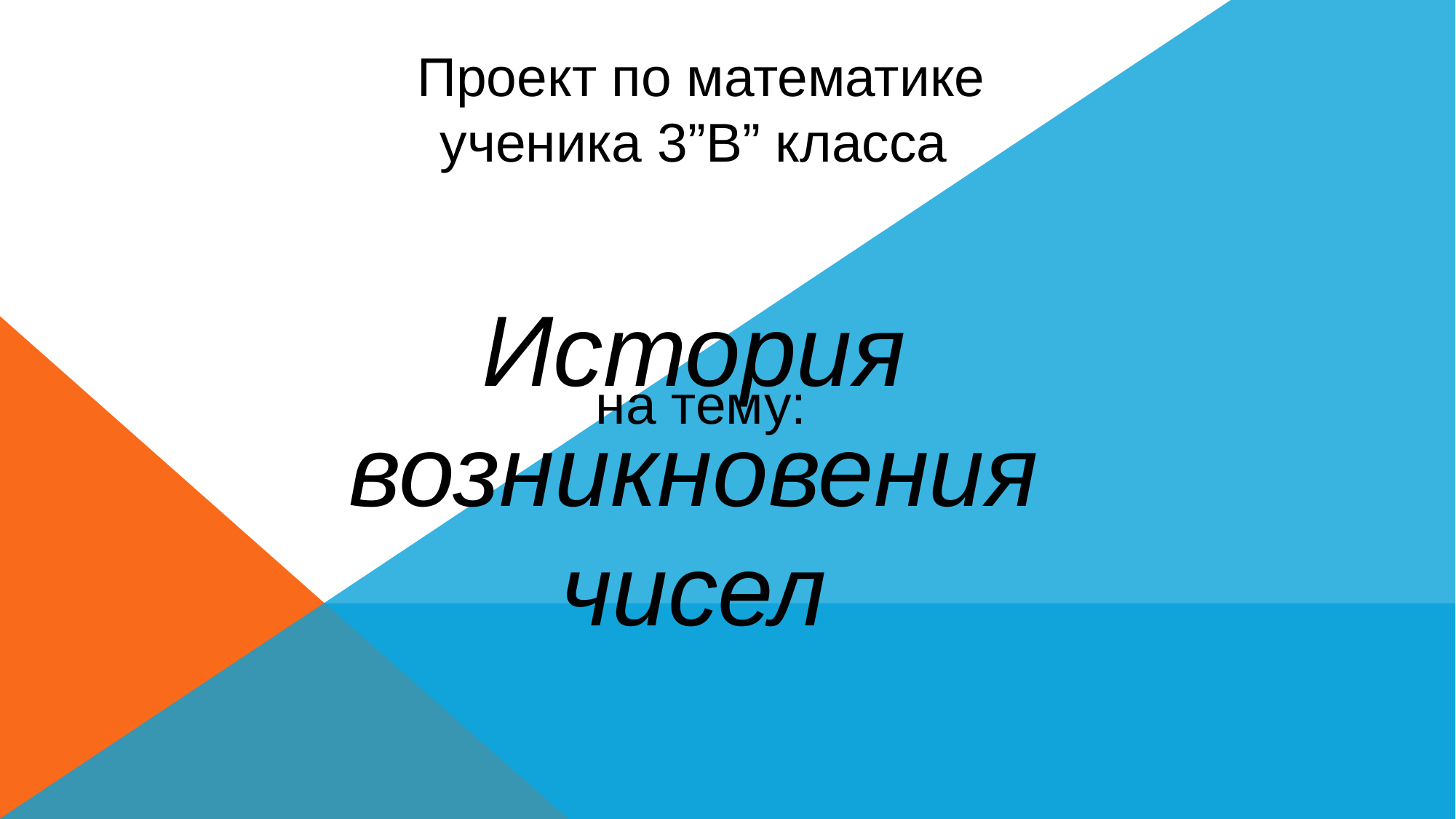

Проект по математике
 ученика 3”В” класса
на тему:
История возникновения чисел